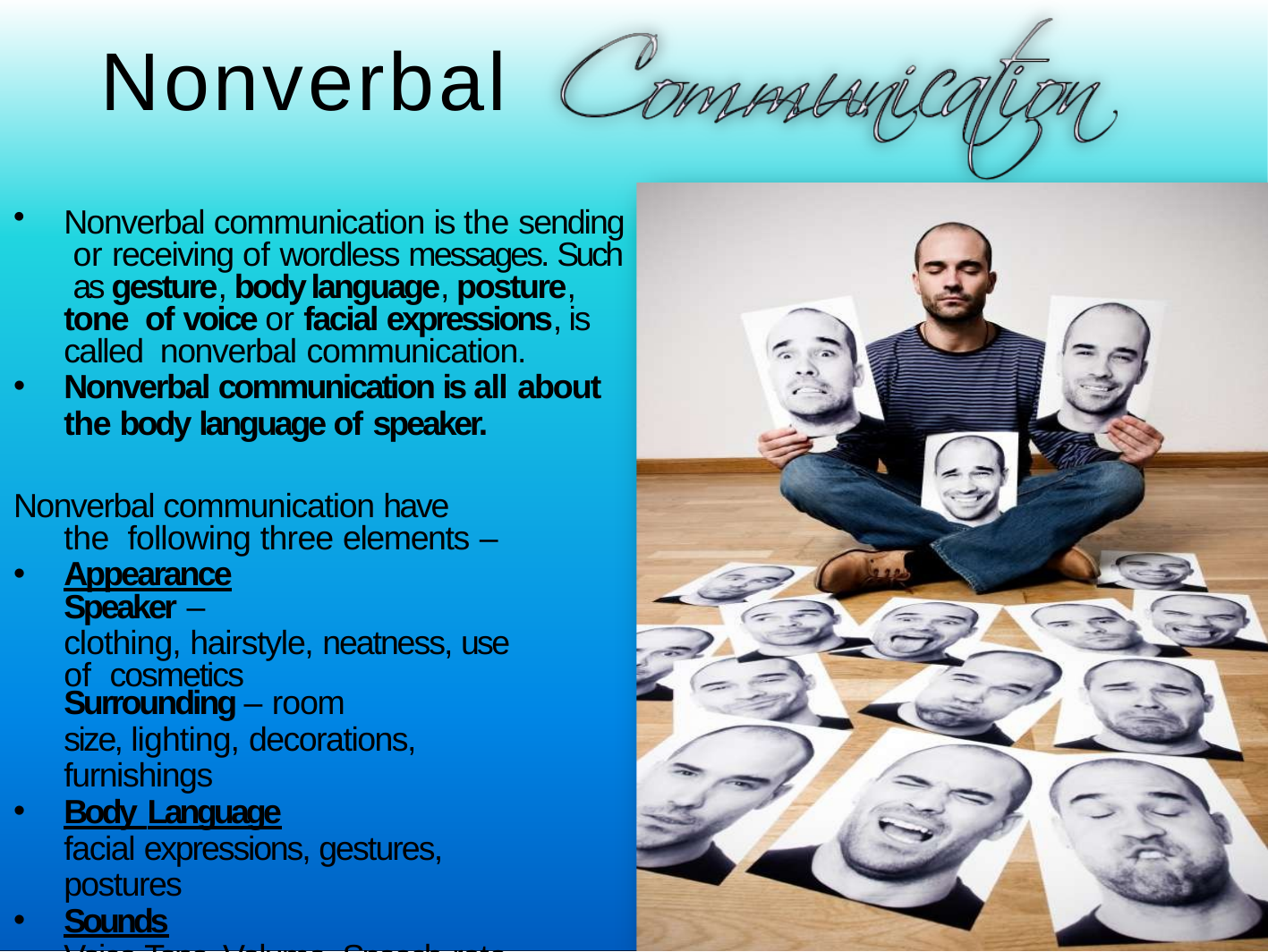

# Nonverbal

Nonverbal communication is the sending  or receiving of wordless messages. Such  as gesture, body language, posture, tone  of voice or facial expressions, is called  nonverbal communication.
Nonverbal communication is all about
the body language of speaker.

Nonverbal communication have the  following three elements –
Appearance
Speaker –
clothing, hairstyle, neatness, use of  cosmetics
Surrounding – room
size, lighting, decorations, furnishings
Body Language
facial expressions, gestures, postures
Sounds
Voice Tone, Volume, Speech rate